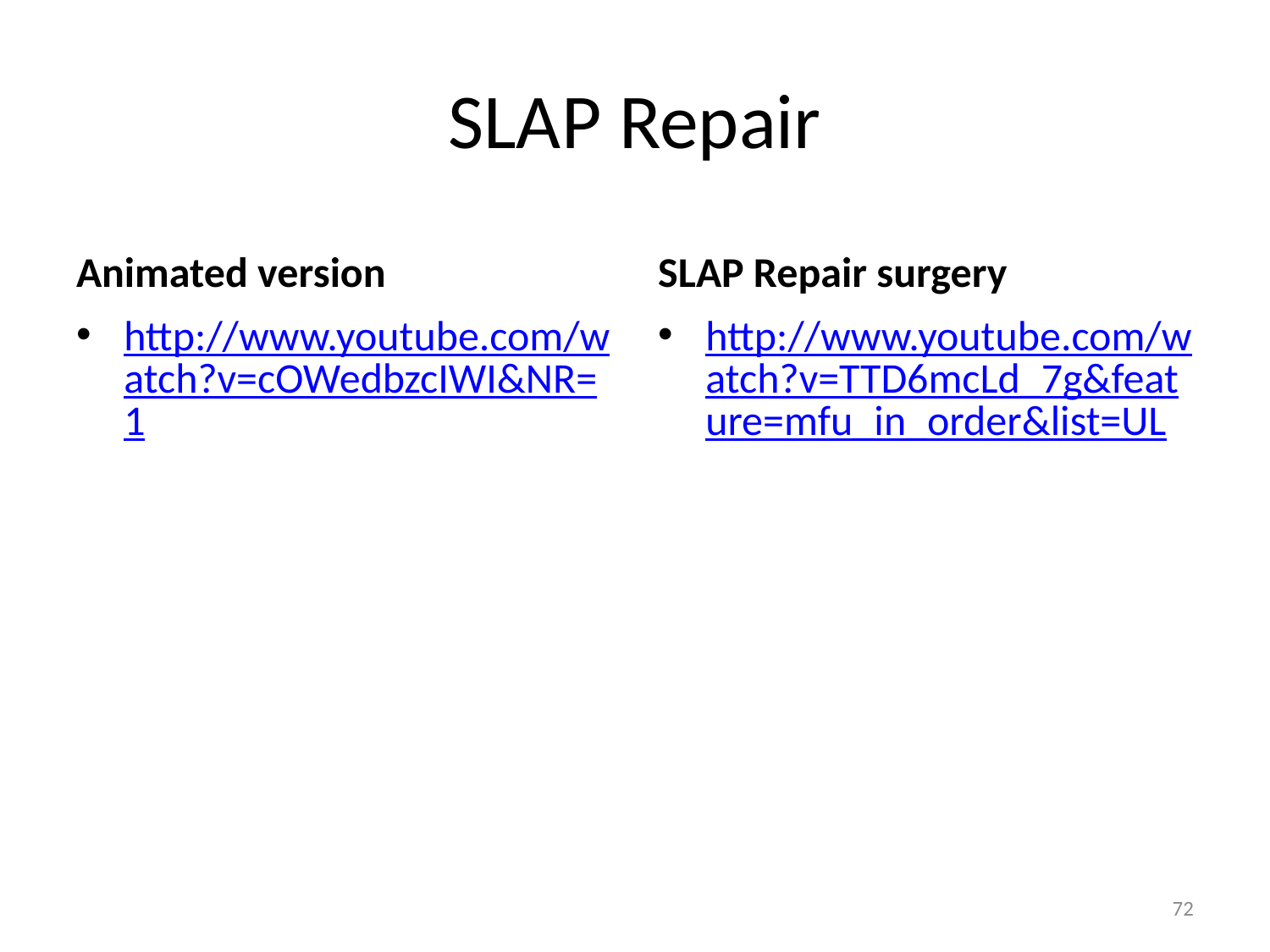

# SLAP Repair
Animated version
SLAP Repair surgery
http://www.youtube.com/watch?v=cOWedbzcIWI&NR=1

http://www.youtube.com/watch?v=TTD6mcLd_7g&feature=mfu_in_order&list=UL

72